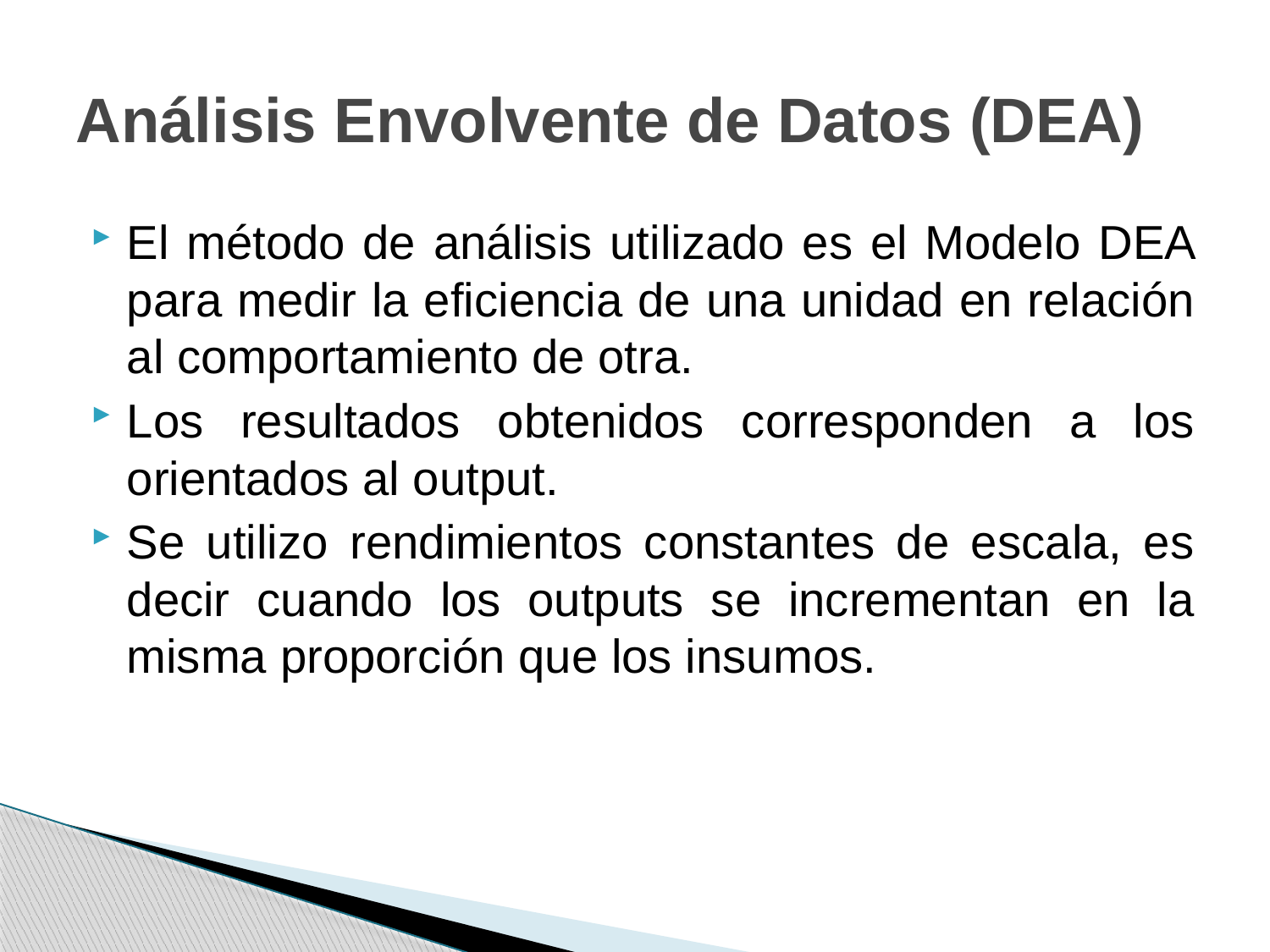

# Análisis Envolvente de Datos (DEA)
El método de análisis utilizado es el Modelo DEA para medir la eficiencia de una unidad en relación al comportamiento de otra.
Los resultados obtenidos corresponden a los orientados al output.
Se utilizo rendimientos constantes de escala, es decir cuando los outputs se incrementan en la misma proporción que los insumos.